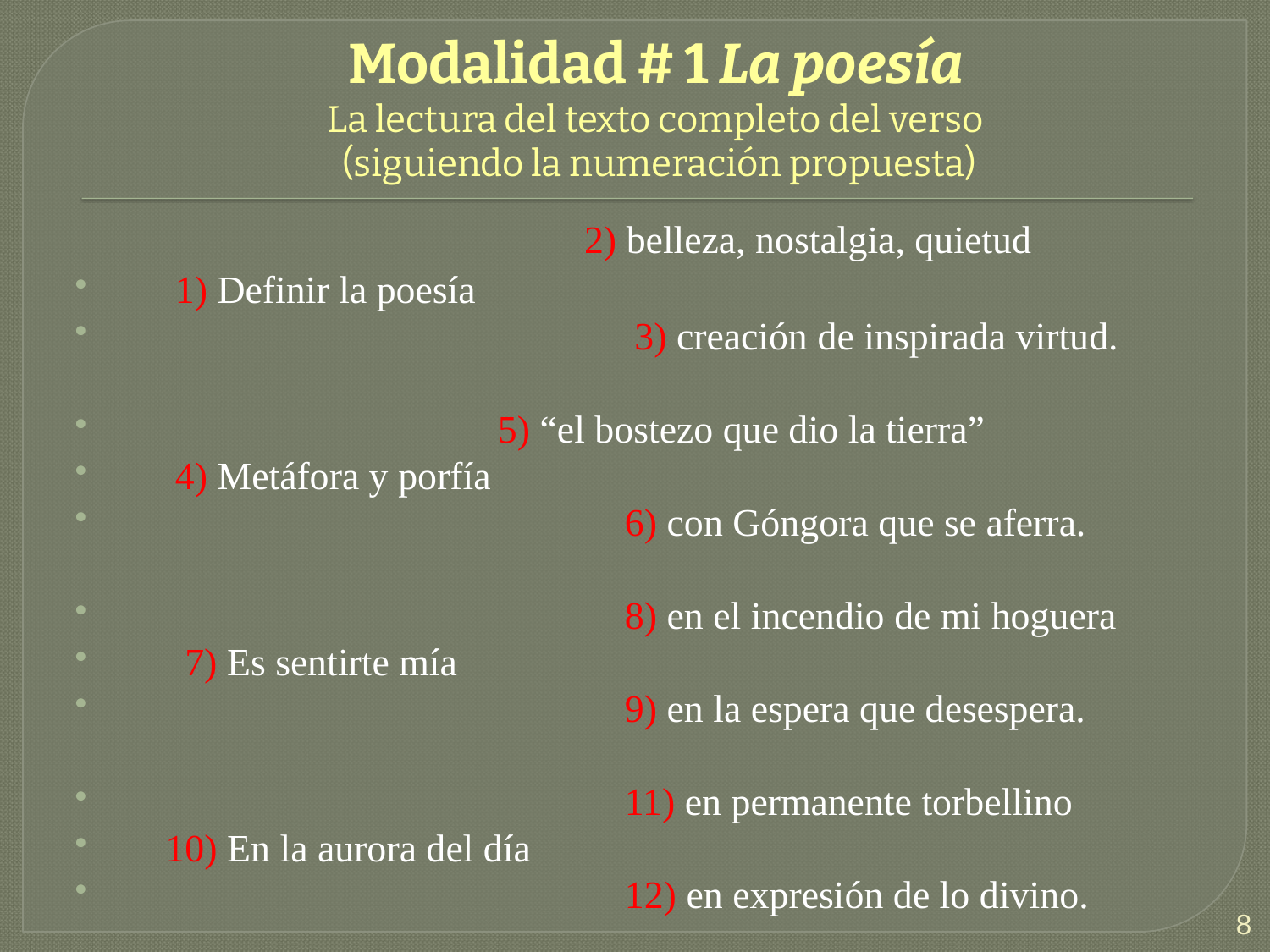

# Modalidad # 1 La poesía La lectura del texto completo del verso (siguiendo la numeración propuesta)
				2) belleza, nostalgia, quietud
      1) Definir la poesía
                                               	 3) creación de inspirada virtud.

                       		5) “el bostezo que dio la tierra”
      4) Metáfora y porfía
                                                	6) con Góngora que se aferra.

                                                	8) en el incendio de mi hoguera
       7) Es sentirte mía
                                                	9) en la espera que desespera.

      				11) en permanente torbellino
     10) En la aurora del día
                                                	12) en expresión de lo divino.

8